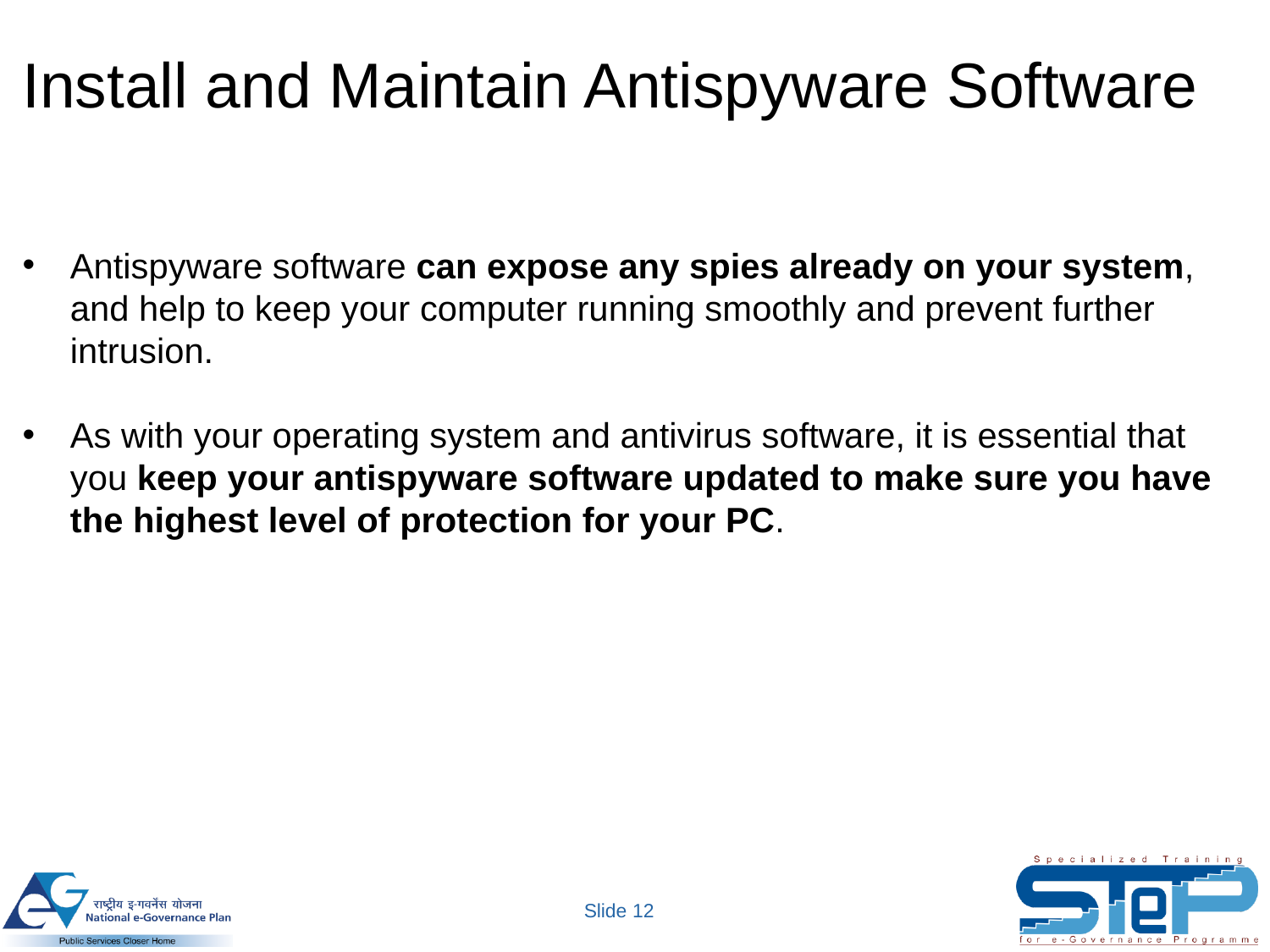

Install and Maintain Antispyware Software
Antispyware software can expose any spies already on your system, and help to keep your computer running smoothly and prevent further intrusion.

As with your operating system and antivirus software, it is essential that you keep your antispyware software updated to make sure you have the highest level of protection for your PC.